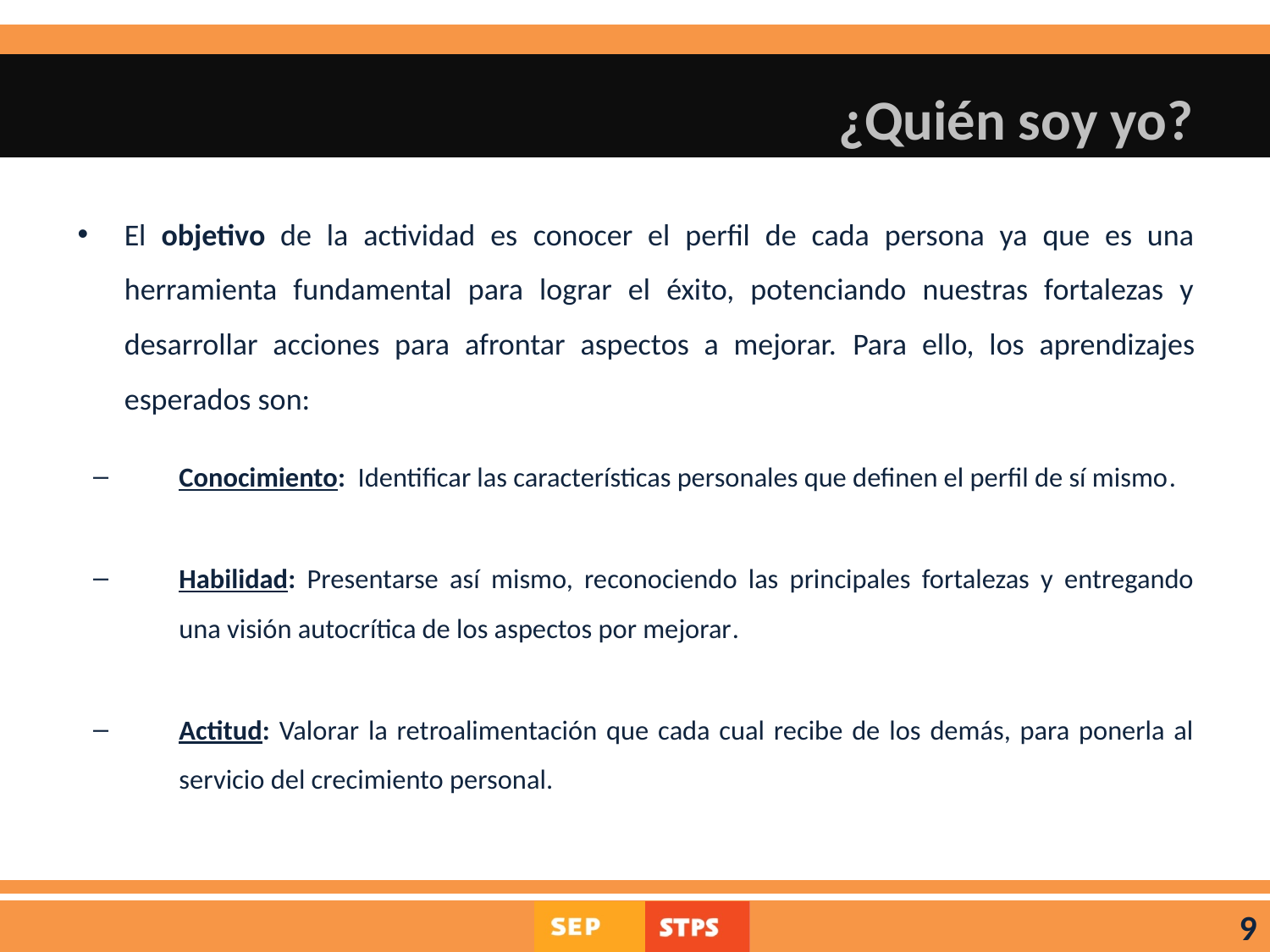

# ¿Quién soy yo?
El objetivo de la actividad es conocer el perfil de cada persona ya que es una herramienta fundamental para lograr el éxito, potenciando nuestras fortalezas y desarrollar acciones para afrontar aspectos a mejorar. Para ello, los aprendizajes esperados son:

Conocimiento:  Identificar las características personales que definen el perfil de sí mismo.

Habilidad: Presentarse así mismo, reconociendo las principales fortalezas y entregando una visión autocrítica de los aspectos por mejorar.

Actitud: Valorar la retroalimentación que cada cual recibe de los demás, para ponerla al servicio del crecimiento personal.
9